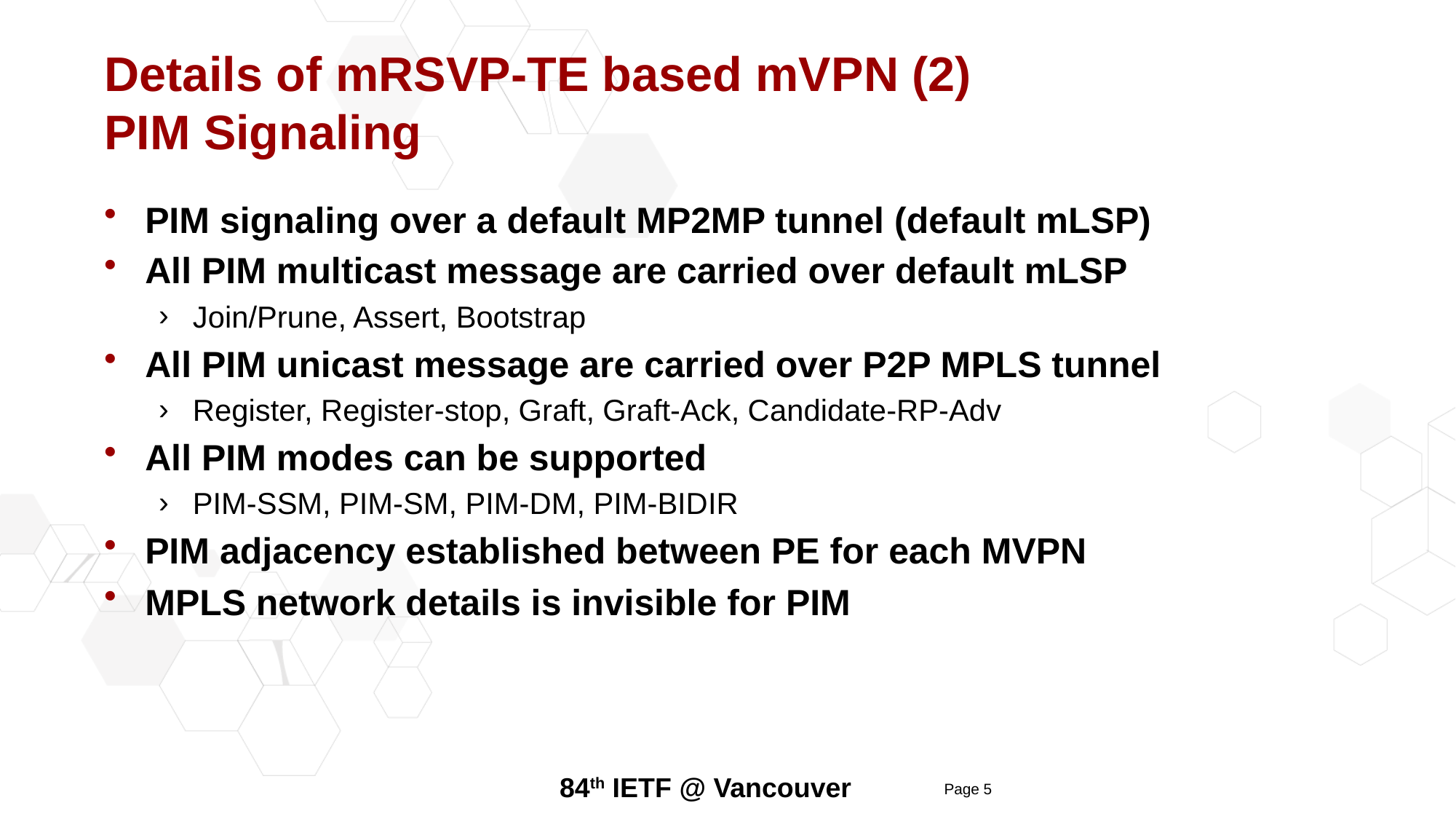

# Details of mRSVP-TE based mVPN (2) PIM Signaling
PIM signaling over a default MP2MP tunnel (default mLSP)
All PIM multicast message are carried over default mLSP
Join/Prune, Assert, Bootstrap
All PIM unicast message are carried over P2P MPLS tunnel
Register, Register-stop, Graft, Graft-Ack, Candidate-RP-Adv
All PIM modes can be supported
PIM-SSM, PIM-SM, PIM-DM, PIM-BIDIR
PIM adjacency established between PE for each MVPN
MPLS network details is invisible for PIM